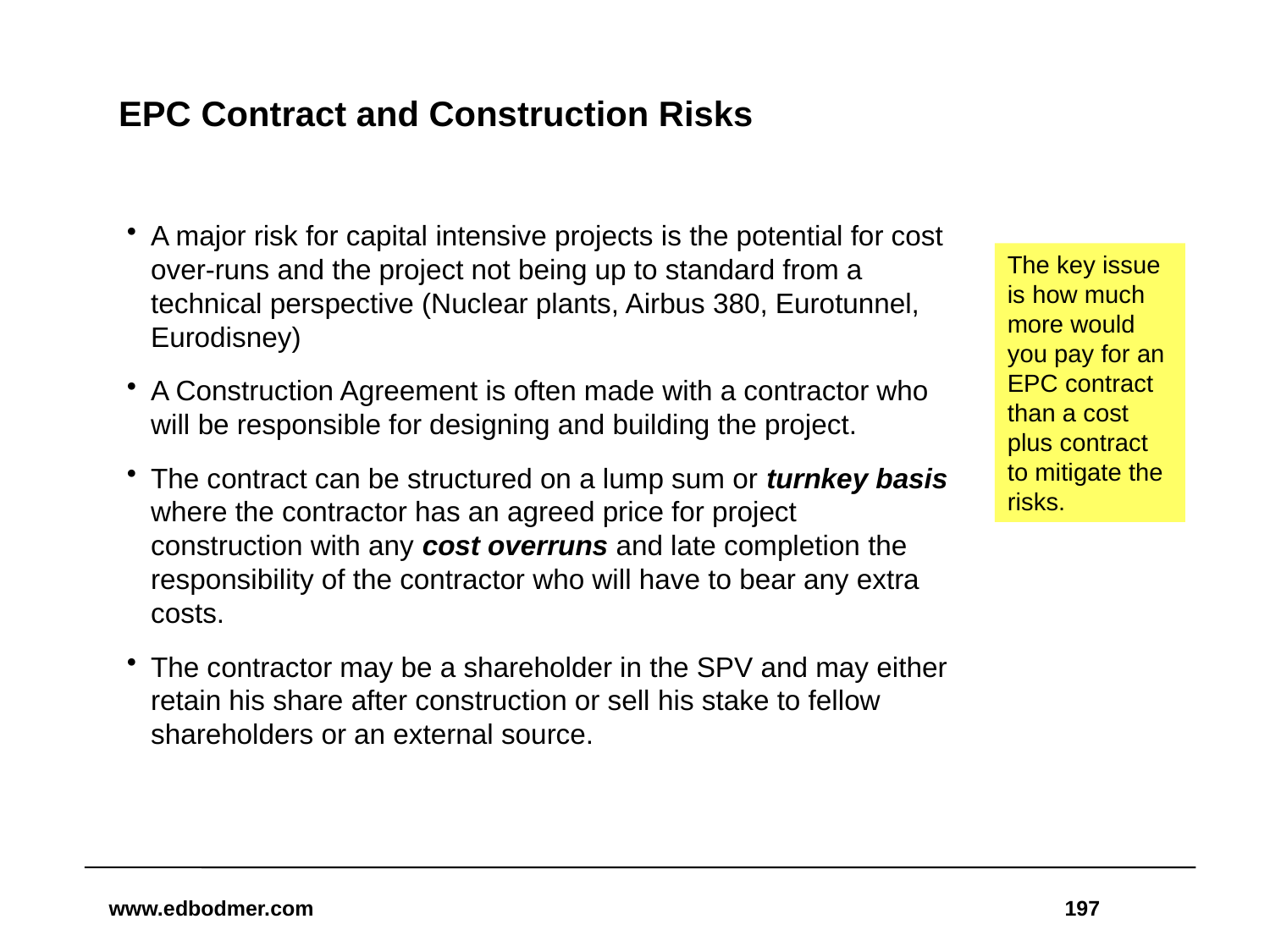

# EPC Contract and Construction Risks
A major risk for capital intensive projects is the potential for cost over-runs and the project not being up to standard from a technical perspective (Nuclear plants, Airbus 380, Eurotunnel, Eurodisney)
A Construction Agreement is often made with a contractor who will be responsible for designing and building the project.
The contract can be structured on a lump sum or turnkey basis where the contractor has an agreed price for project construction with any cost overruns and late completion the responsibility of the contractor who will have to bear any extra costs.
The contractor may be a shareholder in the SPV and may either retain his share after construction or sell his stake to fellow shareholders or an external source.

The key issue is how much more would you pay for an EPC contract than a cost plus contract to mitigate the risks.